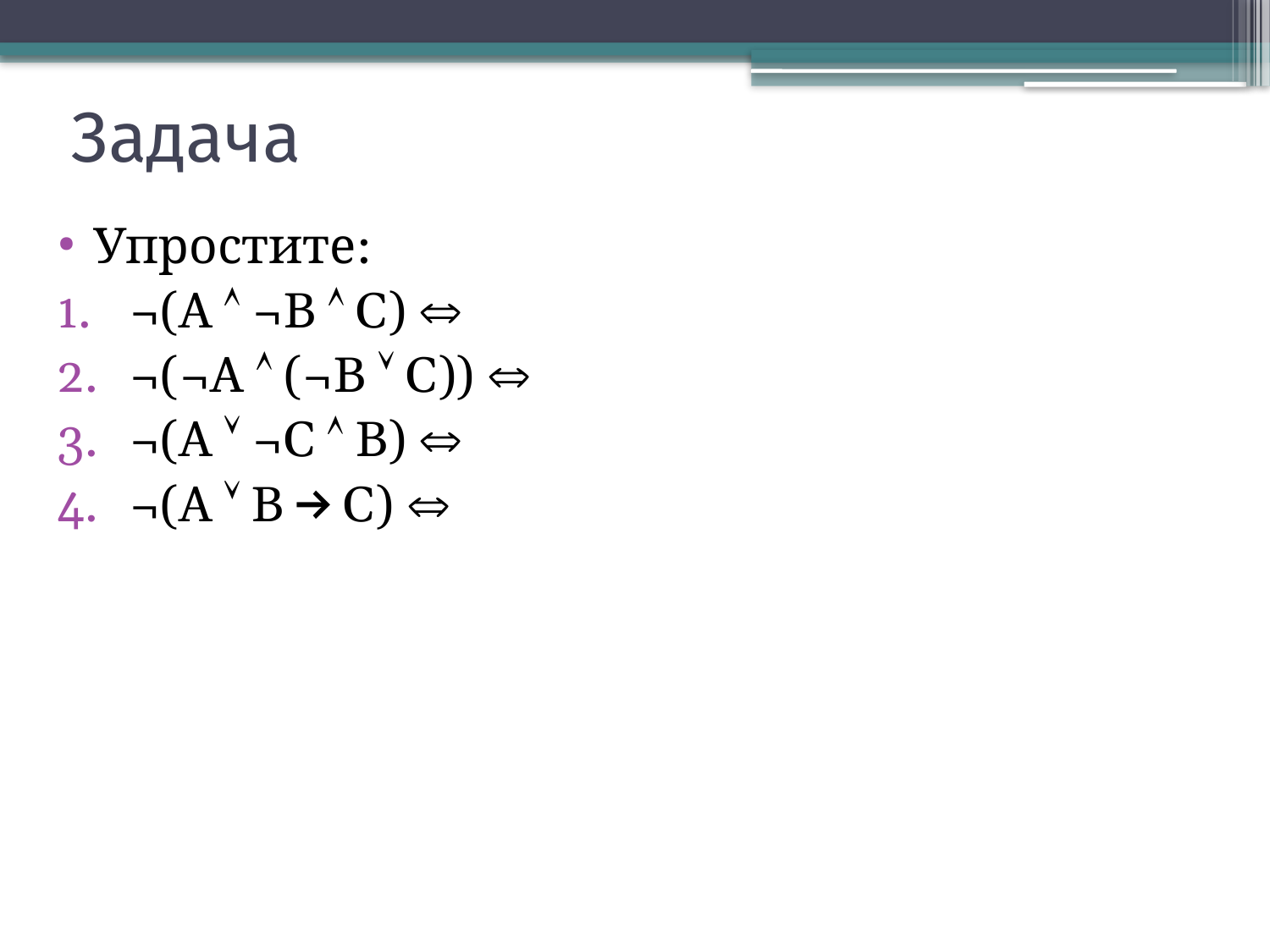

# Задача
Упростите:
¬(A ∧ ¬B ∧ C) ⇔
¬(¬A ∧ (¬B ∨ C)) ⇔
¬(A ∨ ¬C ∧ B) ⇔
¬(A ∨ B → C) ⇔